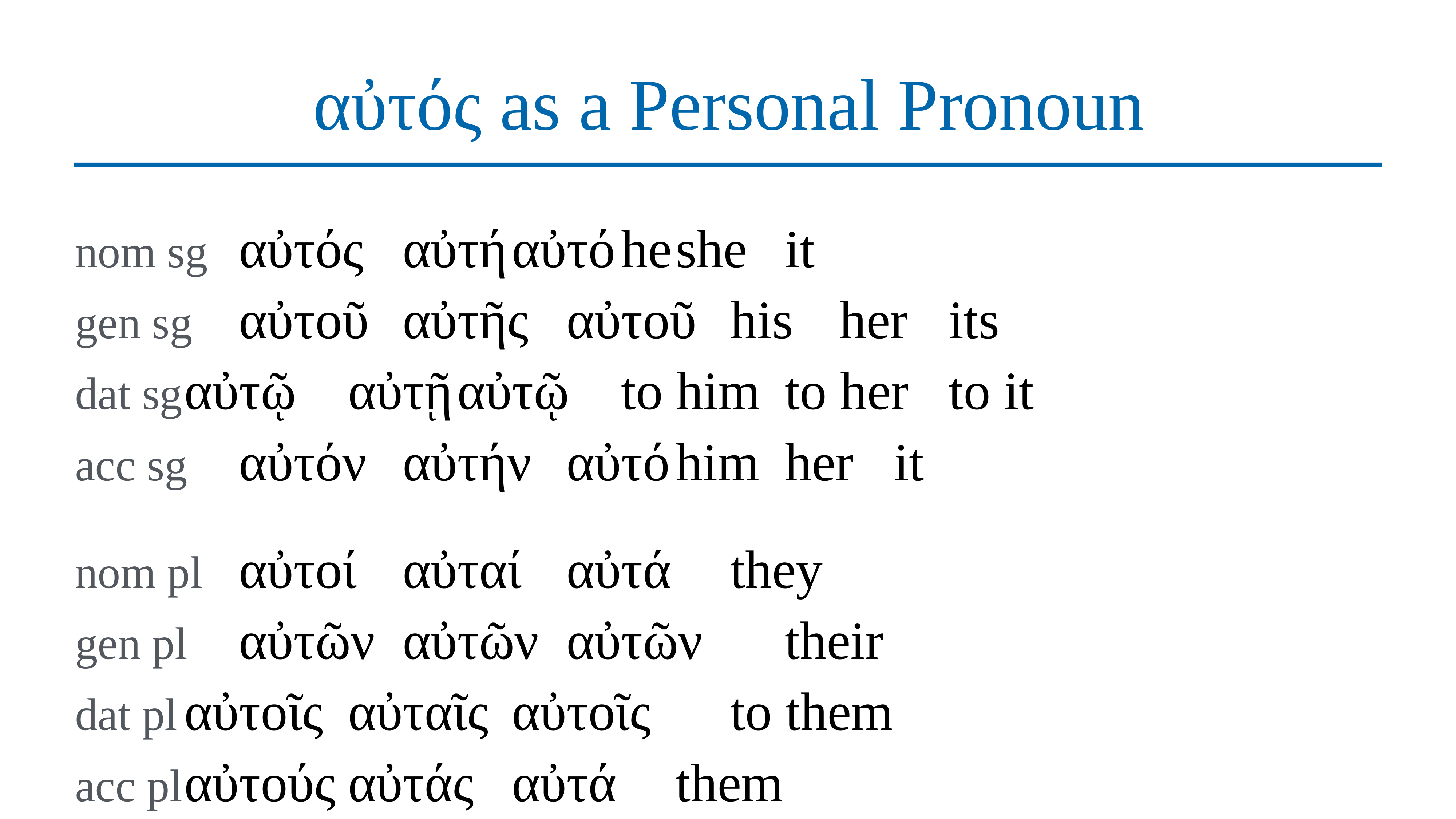

# αὐτός as a Personal Pronoun
nom sg	αὐτός	αὐτή	αὐτό	he	she	it
gen sg	αὐτοῦ	αὐτῆς	αὐτοῦ	his	her	its
dat sg	αὐτῷ	αὐτῇ	αὐτῷ	to him	to her	to it
acc sg	αὐτόν	αὐτήν	αὐτό	him	her	it
nom pl	αὐτοί	αὐταί	αὐτά		they
gen pl	αὐτῶν	αὐτῶν	αὐτῶν		their
dat pl	αὐτοῖς	αὐταῖς	αὐτοῖς		to them
acc pl	αὐτούς	αὐτάς	αὐτά		them